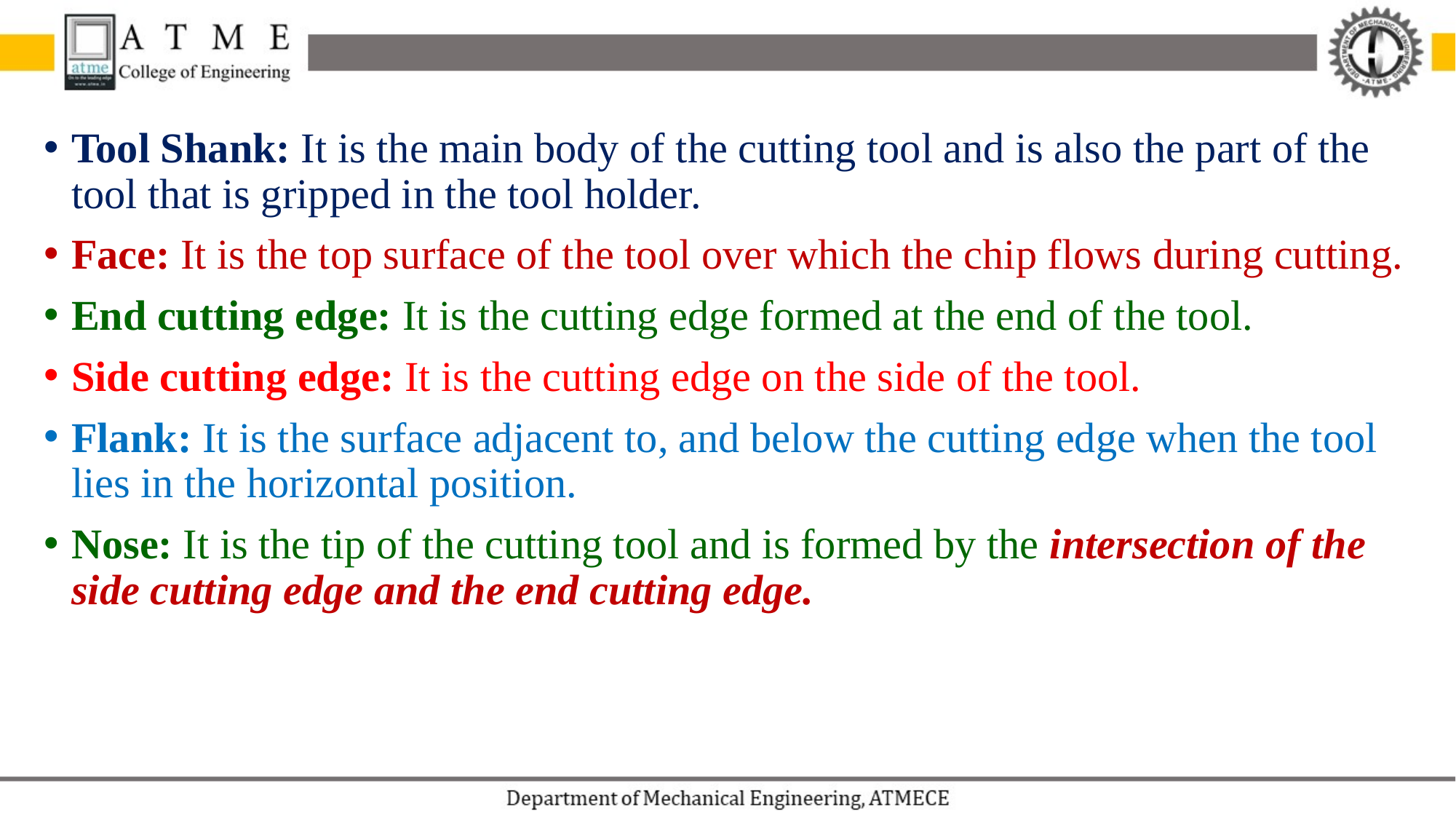

Tool Shank: It is the main body of the cutting tool and is also the part of the tool that is gripped in the tool holder.
Face: It is the top surface of the tool over which the chip flows during cutting.
End cutting edge: It is the cutting edge formed at the end of the tool.
Side cutting edge: It is the cutting edge on the side of the tool.
Flank: It is the surface adjacent to, and below the cutting edge when the tool lies in the horizontal position.
Nose: It is the tip of the cutting tool and is formed by the intersection of the side cutting edge and the end cutting edge.